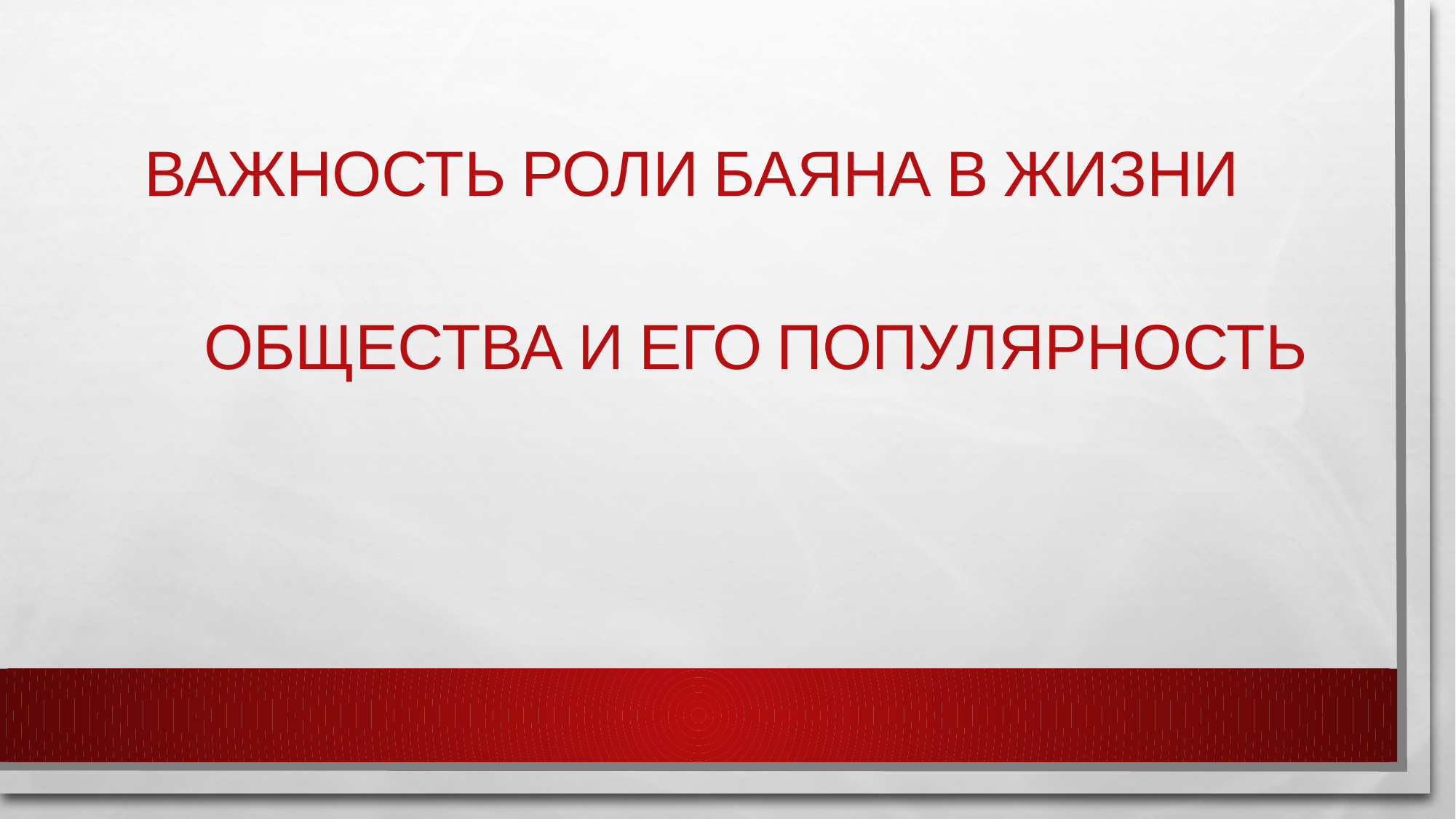

# Важность роли баяна в жизни общества и его популярность